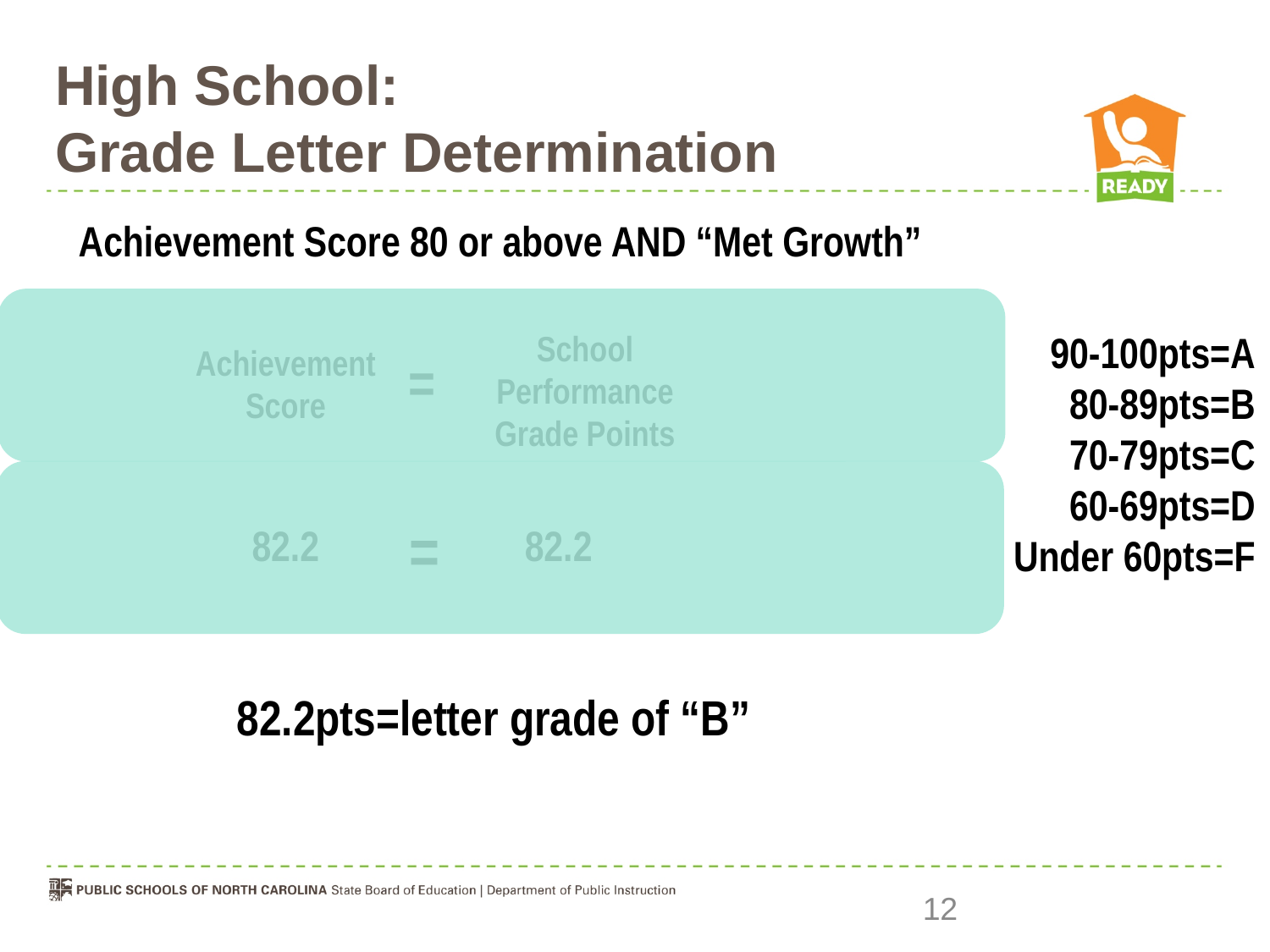

# High School: Grade Letter Determination
Achievement Score 80 or above AND “Met Growth”

90-100pts=A
80-89pts=B
70-79pts=C
60-69pts=D
Under 60pts=F
School Performance Grade Points
Achievement Score
=

=
82.2
82.2

82.2pts=letter grade of “B”

12